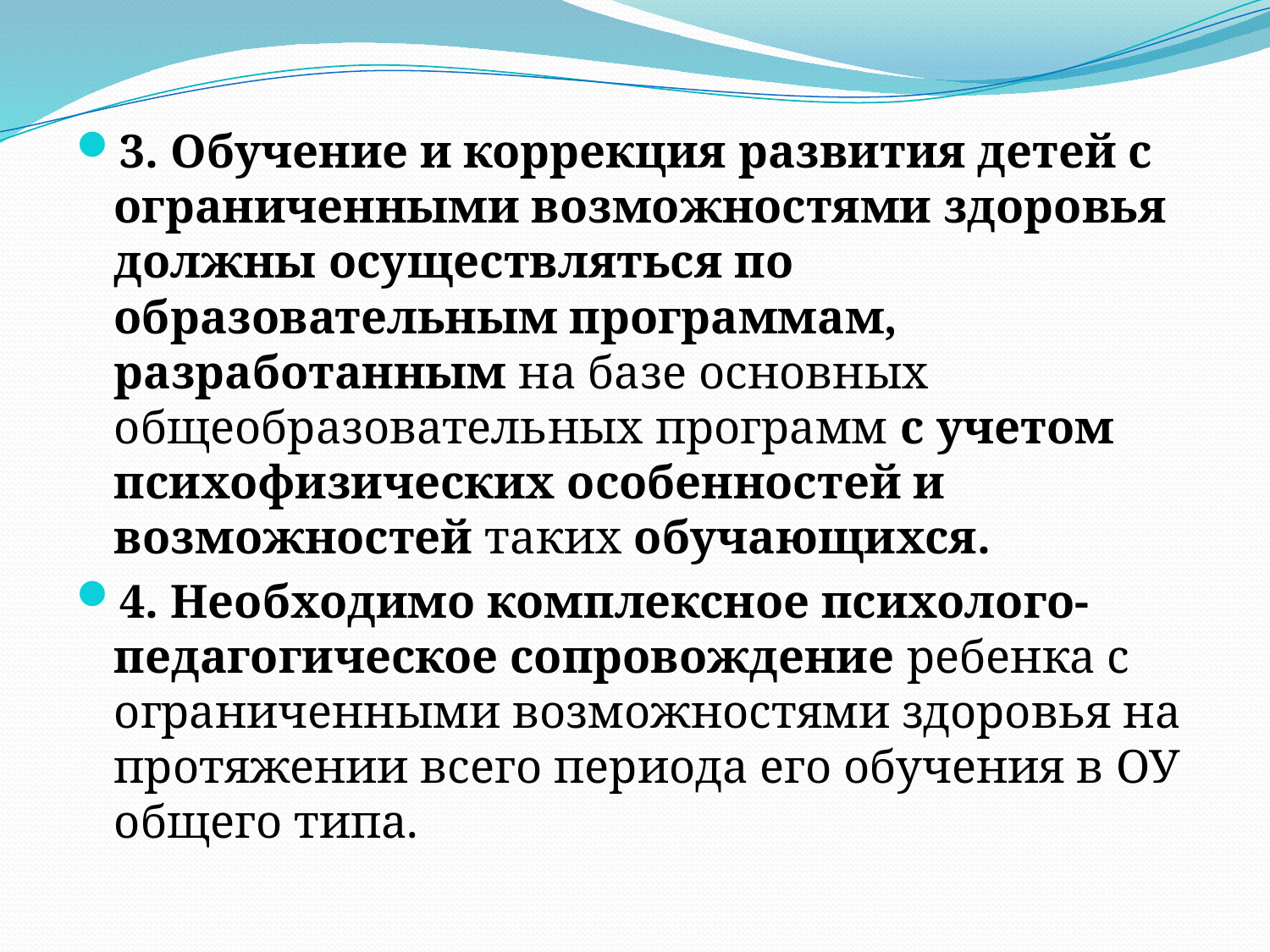

3. Обучение и коррекция развития детей с ограниченными возможностями здоровья должны осуществляться по образовательным программам, разработанным на базе основных общеобразовательных программ с учетом психофизических особенностей и возможностей таких обучающихся.
4. Необходимо комплексное психолого-педагогическое сопровождение ребенка с ограниченными возможностями здоровья на протяжении всего периода его обучения в ОУ общего типа.